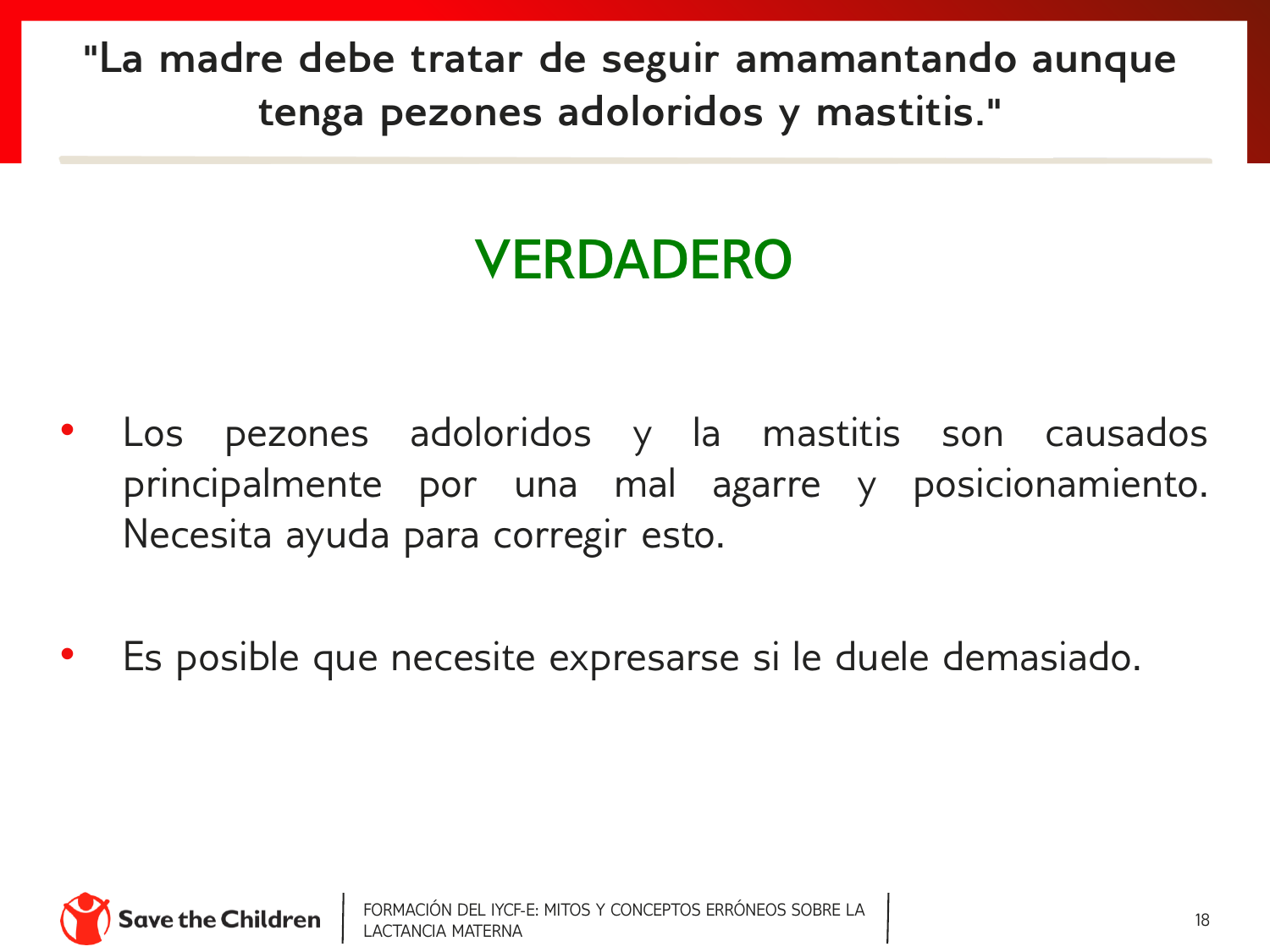

# "La madre debe tratar de seguir amamantando aunque tenga pezones adoloridos y mastitis."
VERDADERO

Los pezones adoloridos y la mastitis son causados principalmente por una mal agarre y posicionamiento. Necesita ayuda para corregir esto.

Es posible que necesite expresarse si le duele demasiado.
FORMACIÓN DEL IYCF-E: MITOS Y CONCEPTOS ERRÓNEOS SOBRE LA LACTANCIA MATERNA
18